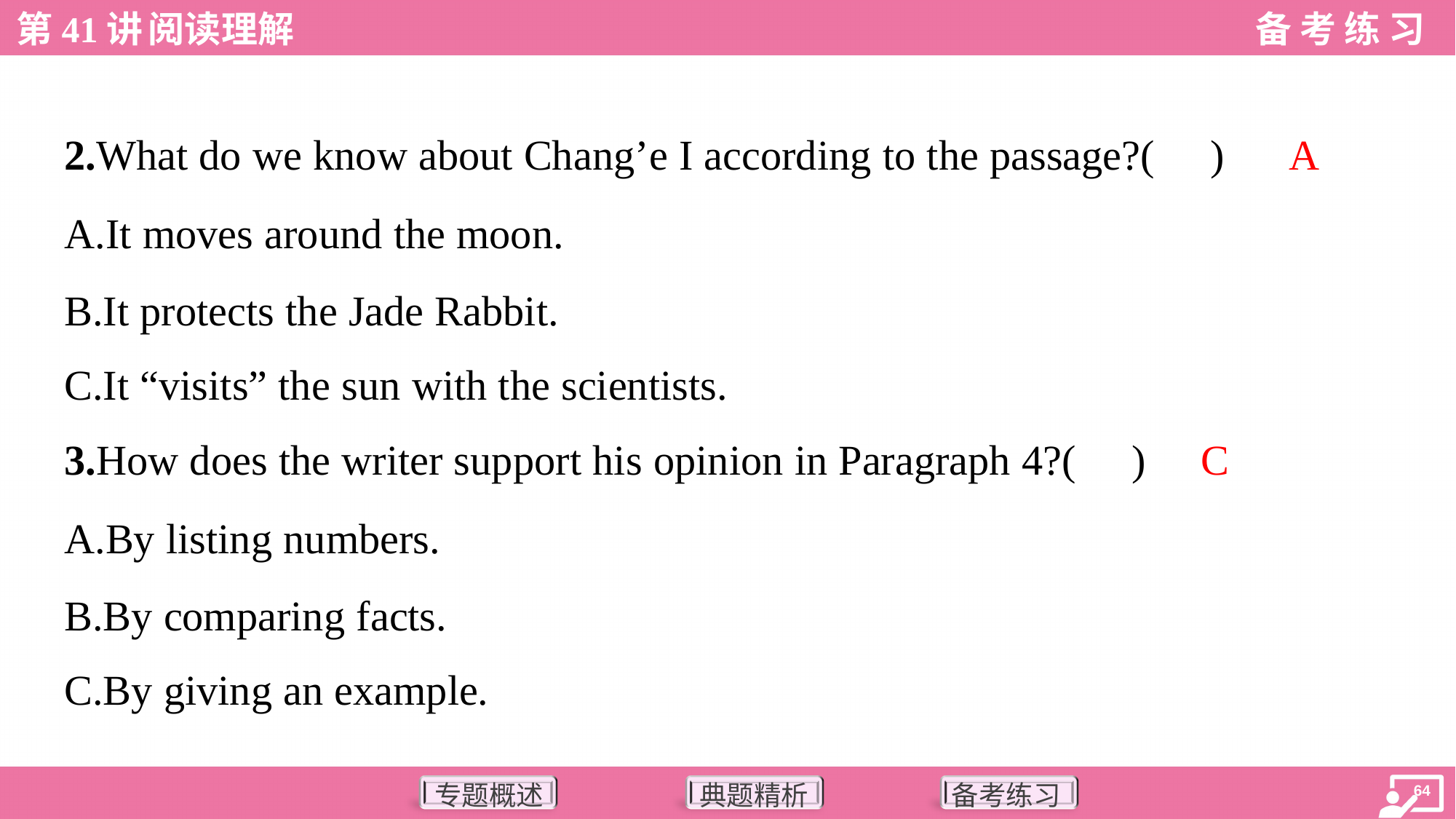

A
2.What do we know about Chang’e I according to the passage?(     )
A.It moves around the moon.
B.It protects the Jade Rabbit.
C.It “visits” the sun with the scientists.
C
3.How does the writer support his opinion in Paragraph 4?(     )
A.By listing numbers.
B.By comparing facts.
C.By giving an example.